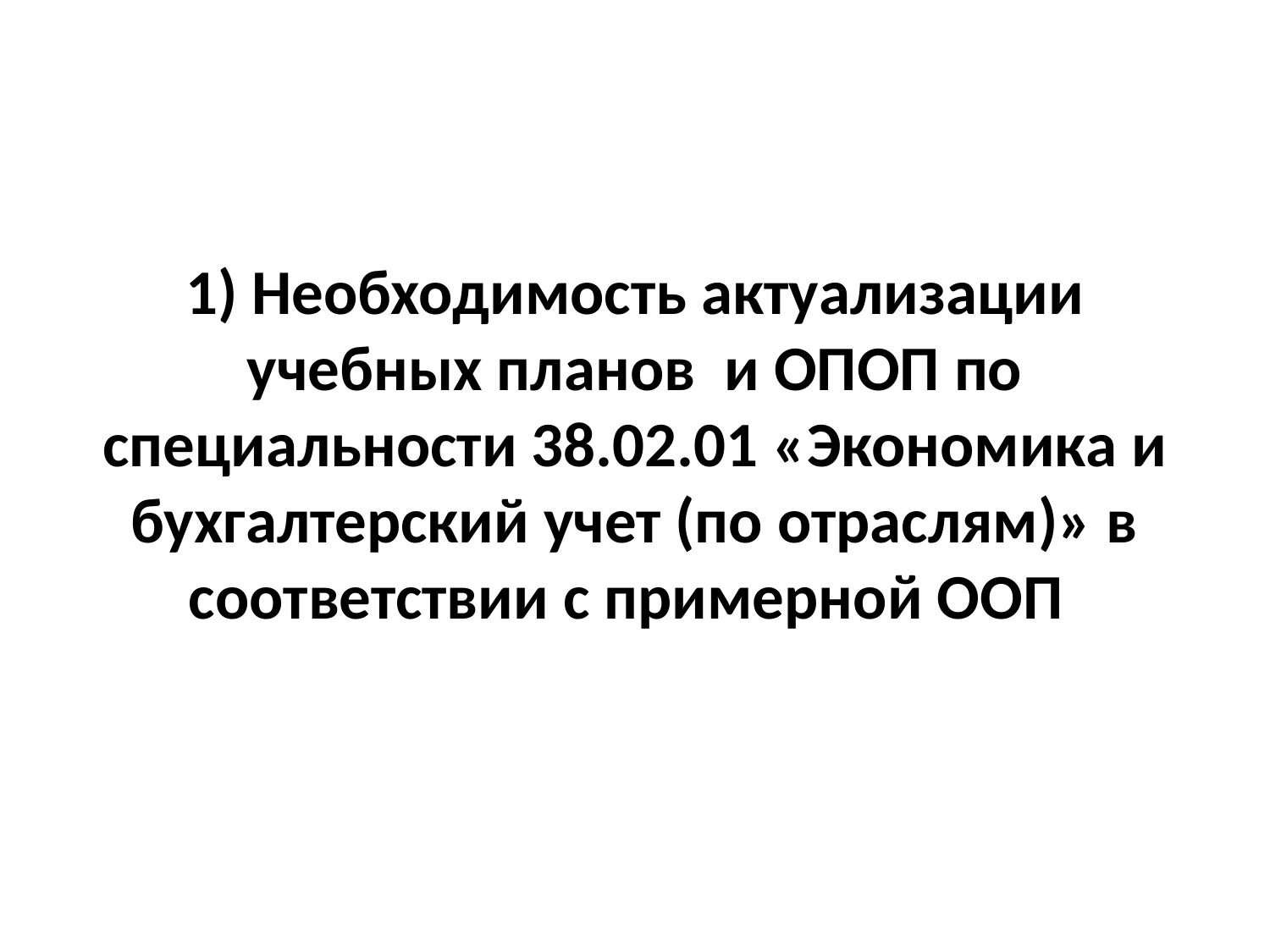

# 1) Необходимость актуализации учебных планов  и ОПОП по специальности 38.02.01 «Экономика и бухгалтерский учет (по отраслям)» в соответствии с примерной ООП